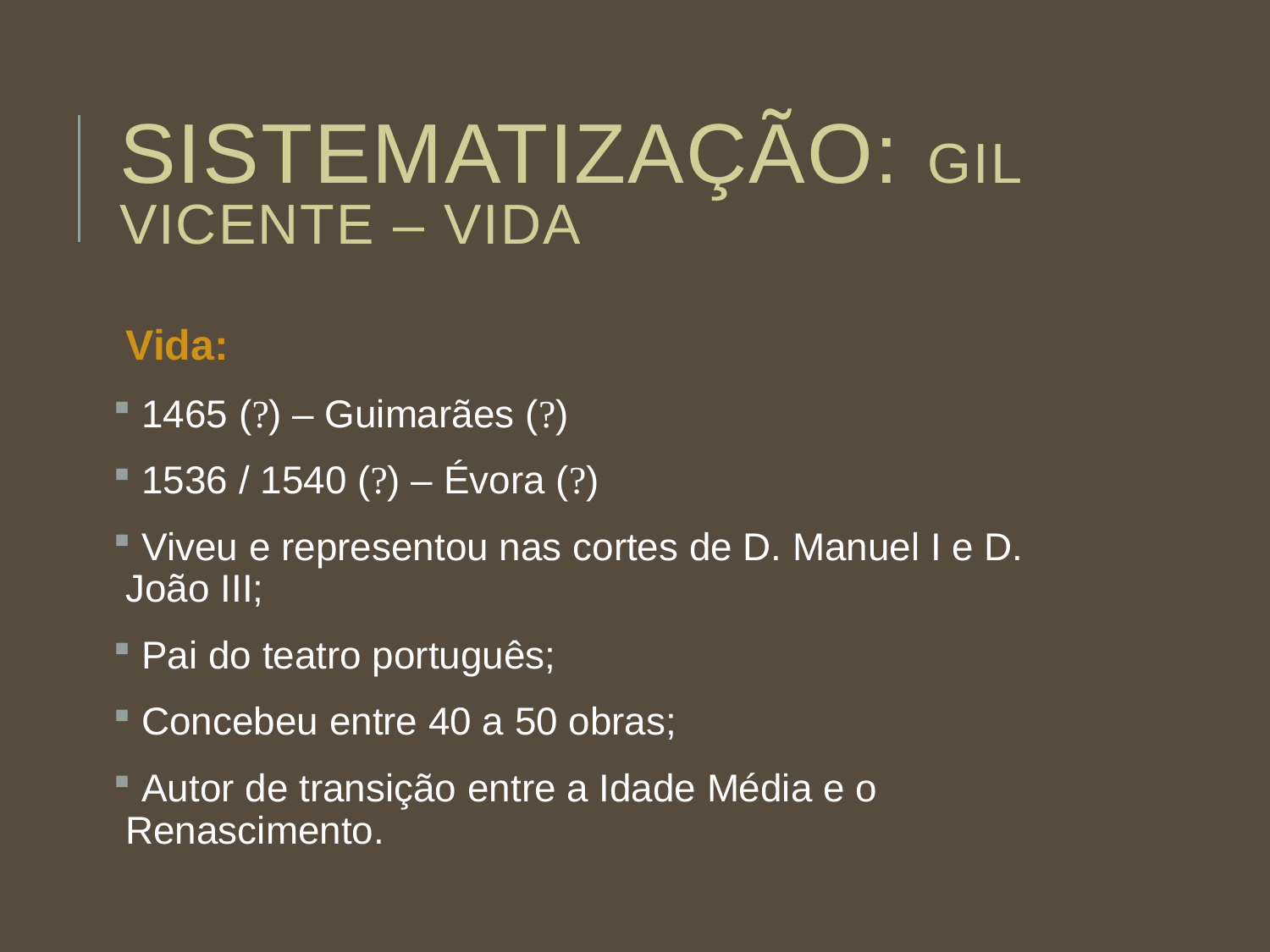

# Sistematização: Gil Vicente – Vida
Vida:
 1465 (?) – Guimarães (?)
 1536 / 1540 (?) – Évora (?)
 Viveu e representou nas cortes de D. Manuel I e D. João III;
 Pai do teatro português;
 Concebeu entre 40 a 50 obras;
 Autor de transição entre a Idade Média e o Renascimento.